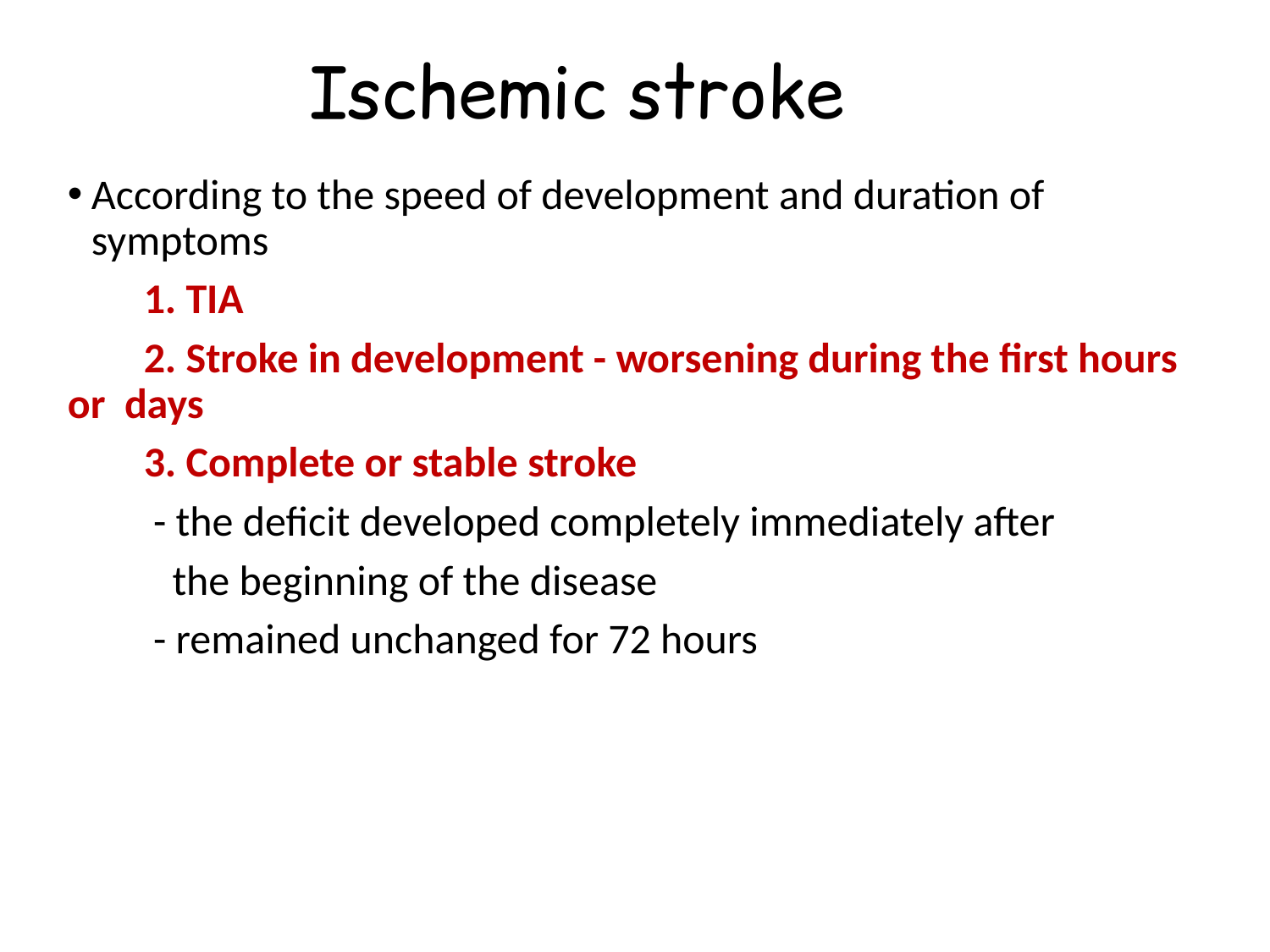

# Ischemic stroke
According to the speed of development and duration of symptoms
        1. TIA
        2. Stroke in development - worsening during the first hours or  days
        3. Complete or stable stroke
         - the deficit developed completely immediately after
           the beginning of the disease
         - remained unchanged for 72 hours